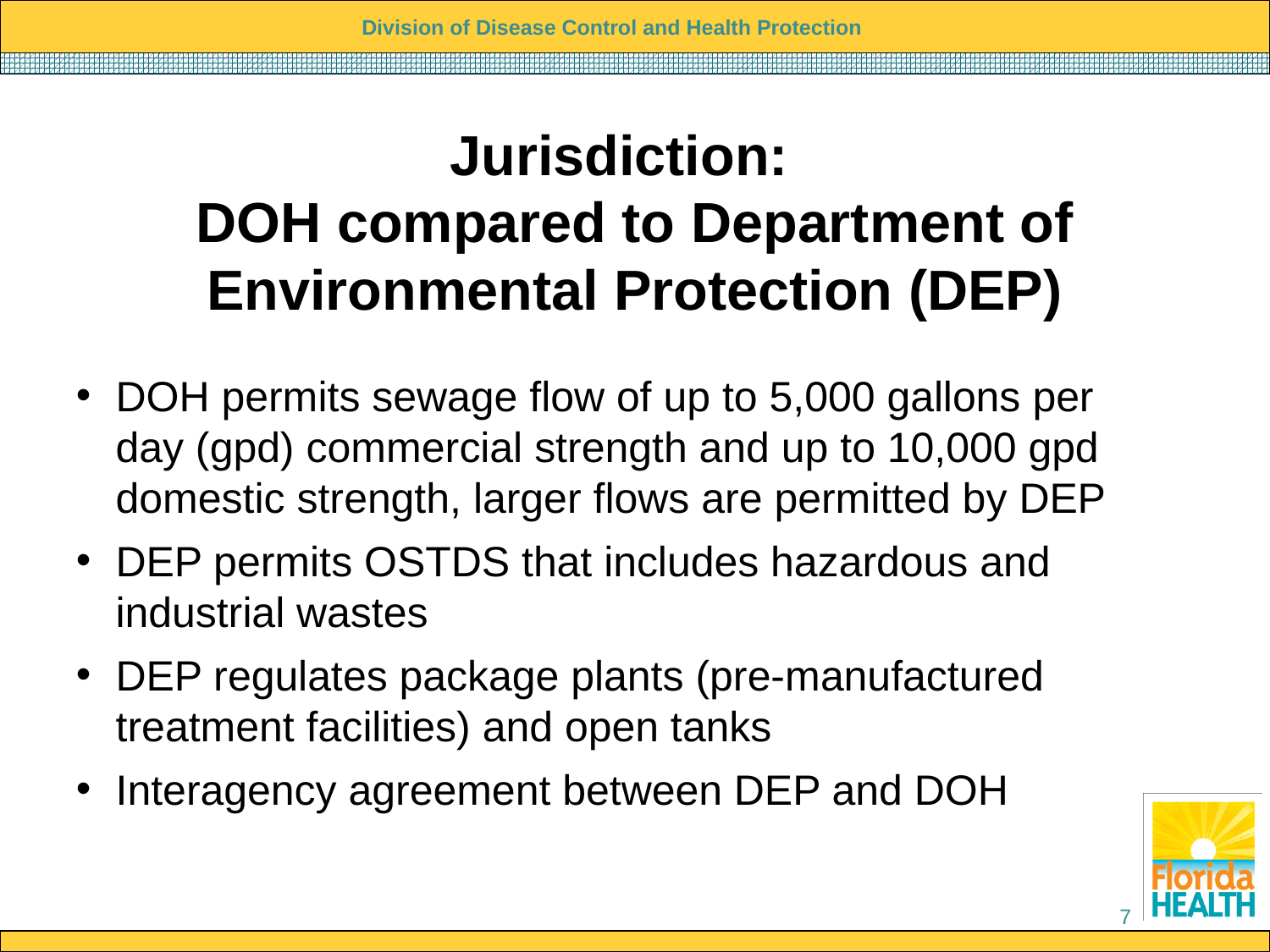

Jurisdiction:
DOH compared to Department of Environmental Protection (DEP)

DOH permits sewage flow of up to 5,000 gallons per day (gpd) commercial strength and up to 10,000 gpd domestic strength, larger flows are permitted by DEP
DEP permits OSTDS that includes hazardous and industrial wastes
DEP regulates package plants (pre-manufactured treatment facilities) and open tanks
Interagency agreement between DEP and DOH